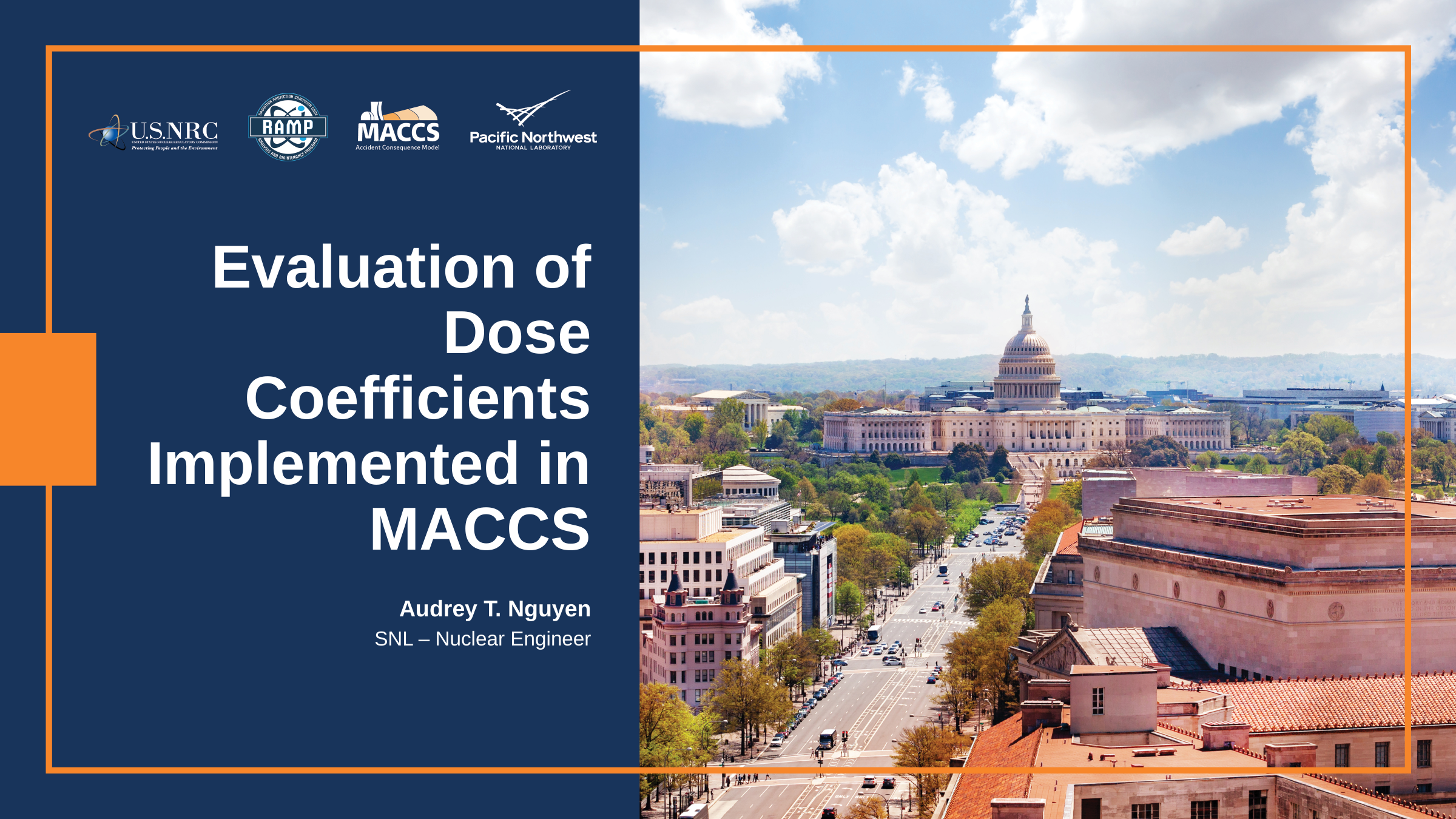

# Evaluation of Dose Coefficients Implemented in MACCS
Audrey T. Nguyen
SNL – Nuclear Engineer